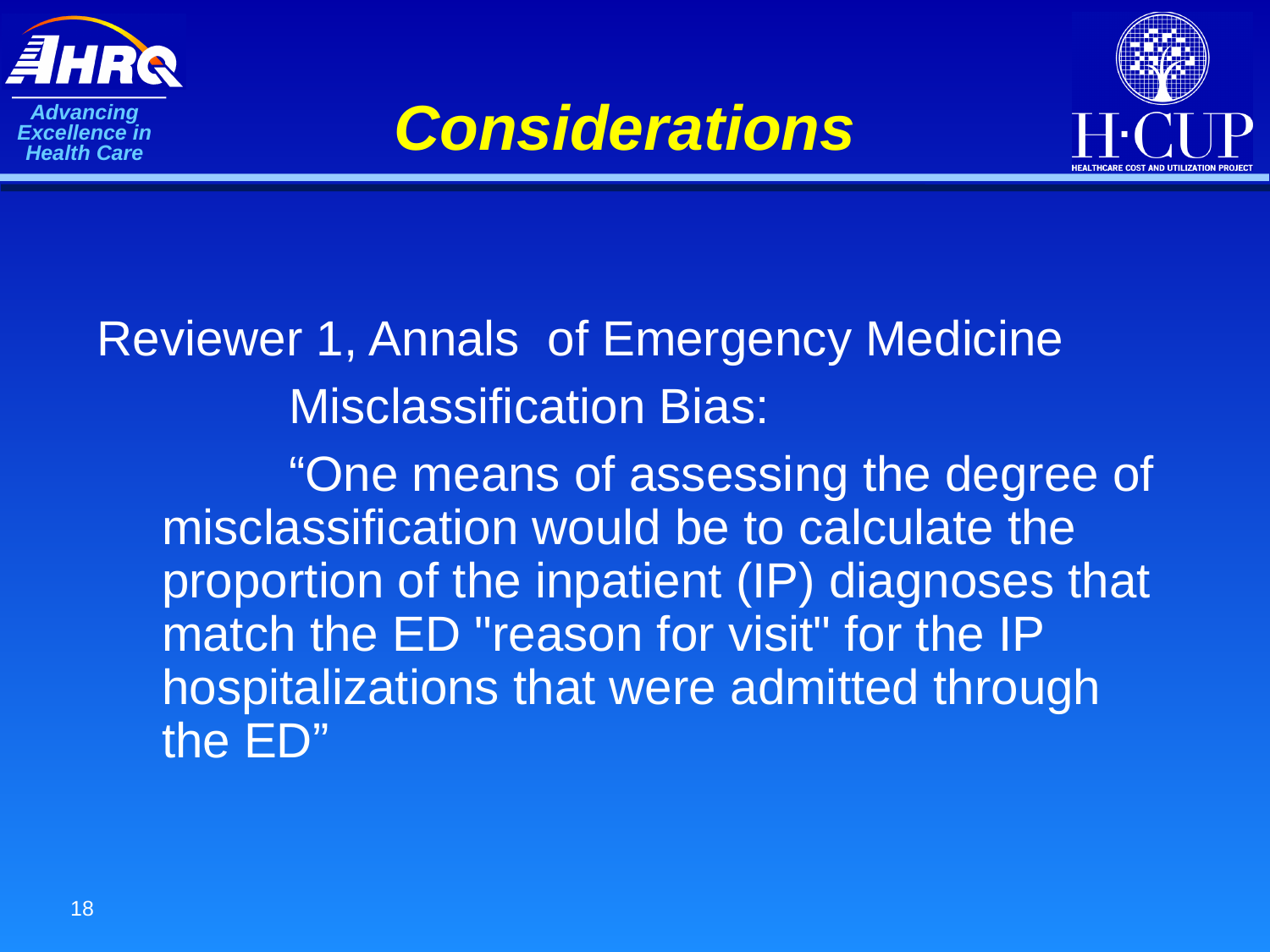

# Considerations

Reviewer 1, Annals  of Emergency Medicine
 		Misclassification Bias:
		“One means of assessing the degree of misclassification would be to calculate the proportion of the inpatient (IP) diagnoses that match the ED "reason for visit" for the IP hospitalizations that were admitted through the ED”
18